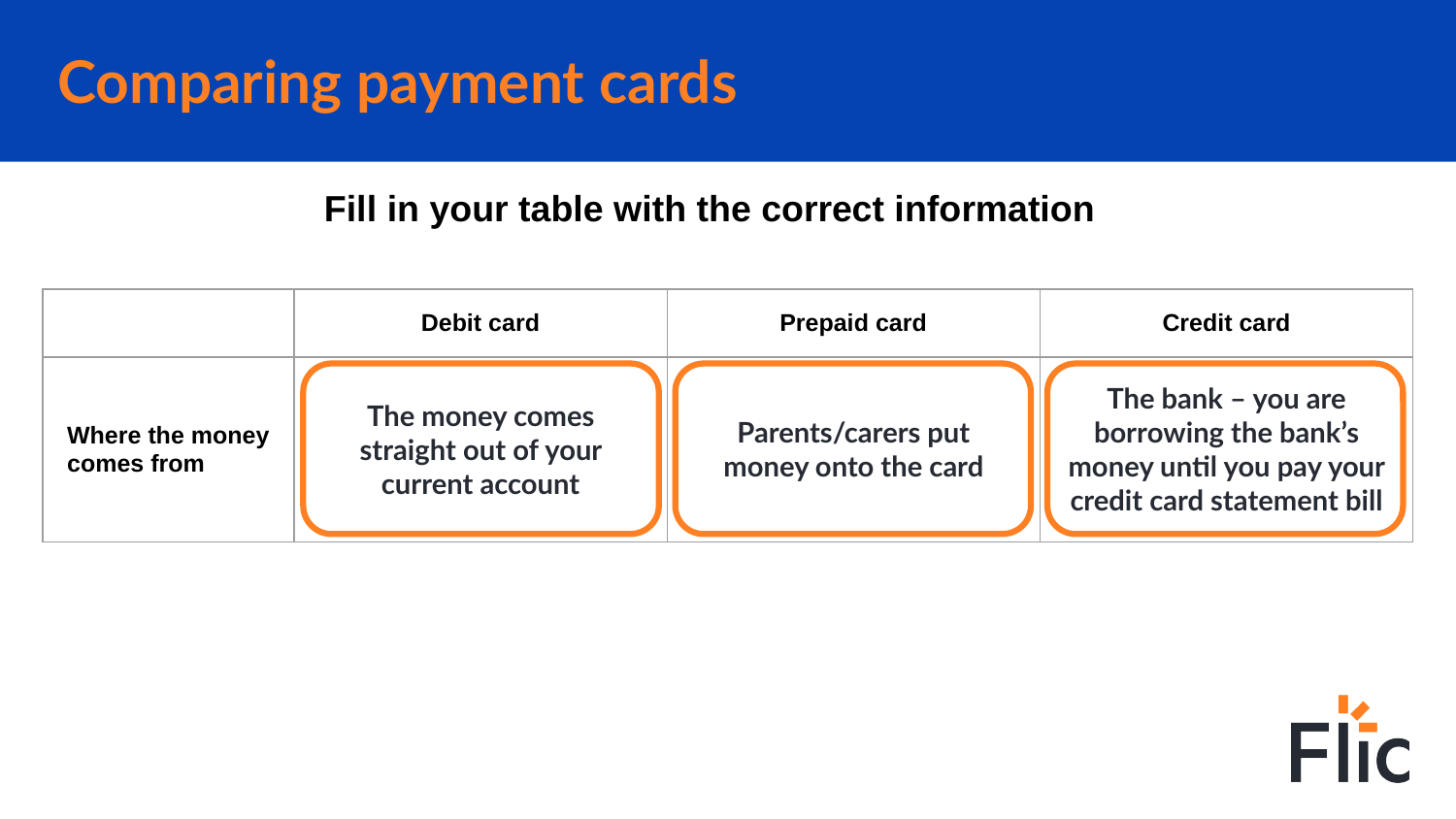

# Comparing payment cards
Fill in your table with the correct information

|  | Debit card | Prepaid card | Credit card |
| --- | --- | --- | --- |
| Where the money comes from | The money comes straight out of your current account | Parents/carers put money onto the card | The bank – you are borrowing the bank’s money until you pay your credit card statement bill |